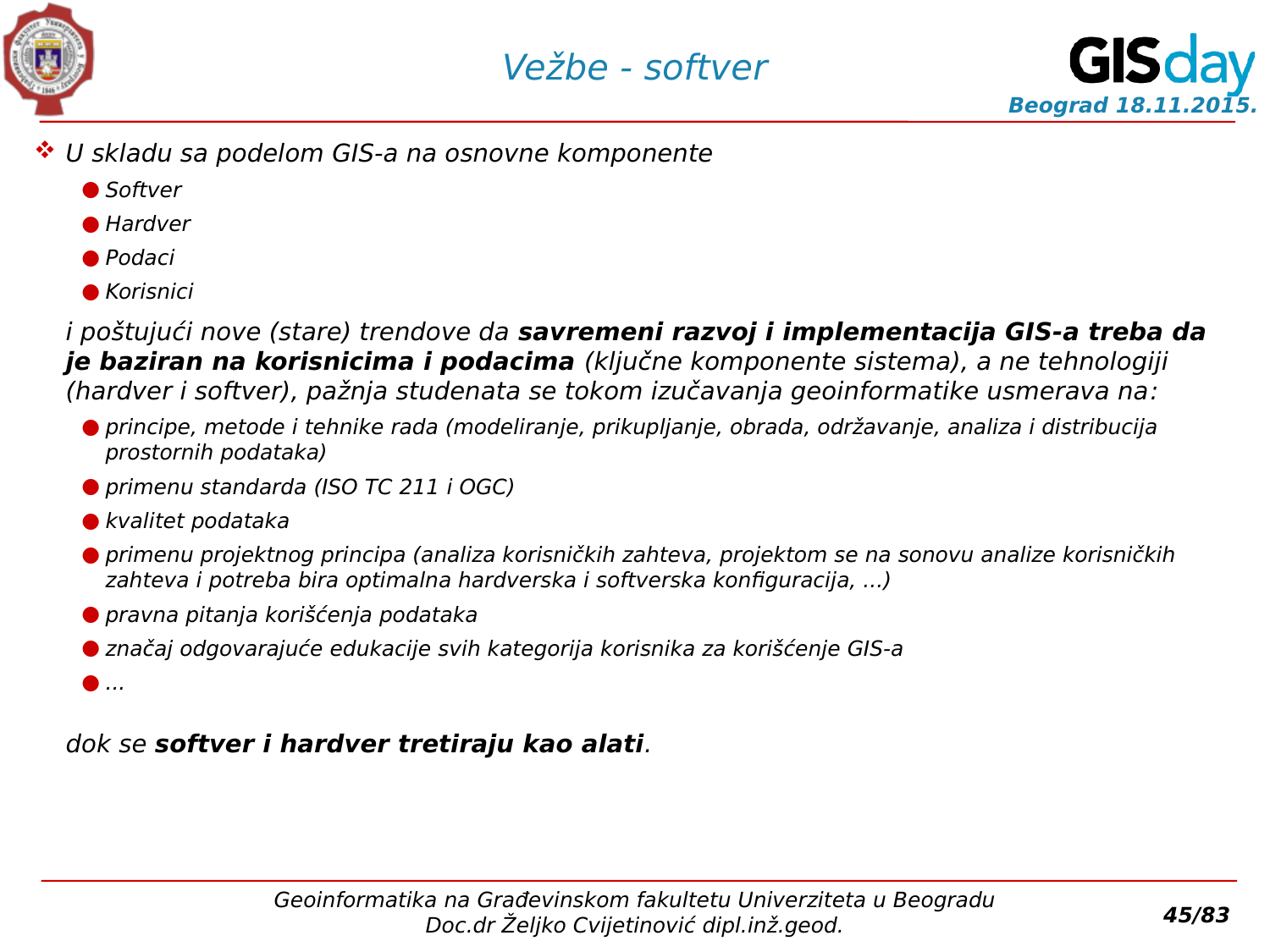

# Vežbe - softver
U skladu sa podelom GIS-a na osnovne komponente
Softver
Hardver
Podaci
Korisnici
i poštujući nove (stare) trendove da savremeni razvoj i implementacija GIS-a treba da je baziran na korisnicima i podacima (ključne komponente sistema), a ne tehnologiji (hardver i softver), pažnja studenata se tokom izučavanja geoinformatike usmerava na:
principe, metode i tehnike rada (modeliranje, prikupljanje, obrada, održavanje, analiza i distribucija prostornih podataka)
primenu standarda (ISO TC 211 i OGC)
kvalitet podataka
primenu projektnog principa (analiza korisničkih zahteva, projektom se na sonovu analize korisničkih zahteva i potreba bira optimalna hardverska i softverska konfiguracija, ...)
pravna pitanja korišćenja podataka
značaj odgovarajuće edukacije svih kategorija korisnika za korišćenje GIS-a
...
dok se softver i hardver tretiraju kao alati.